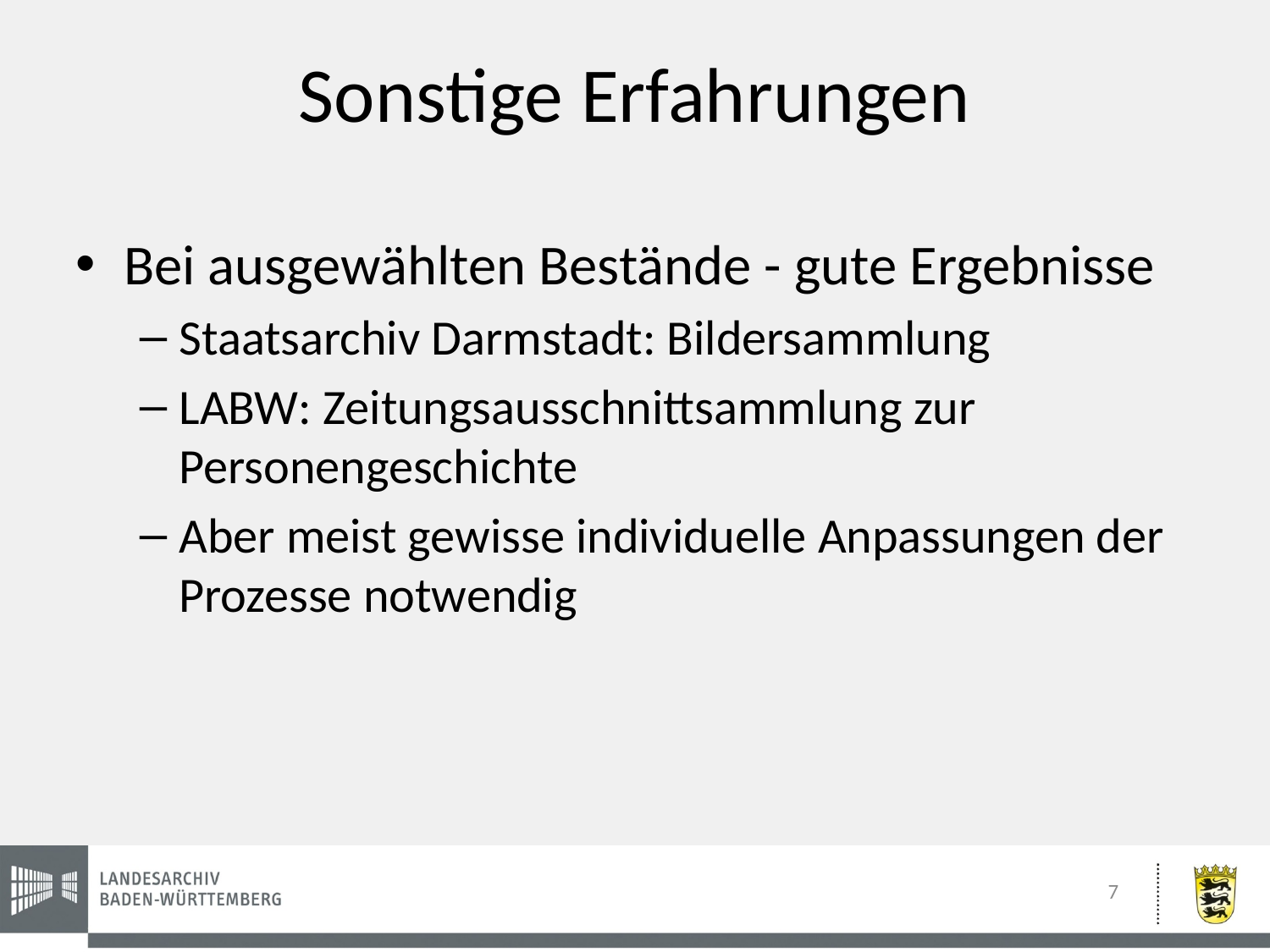

# Sonstige Erfahrungen
Bei ausgewählten Bestände - gute Ergebnisse
Staatsarchiv Darmstadt: Bildersammlung
LABW: Zeitungsausschnittsammlung zur Personengeschichte
Aber meist gewisse individuelle Anpassungen der Prozesse notwendig

7